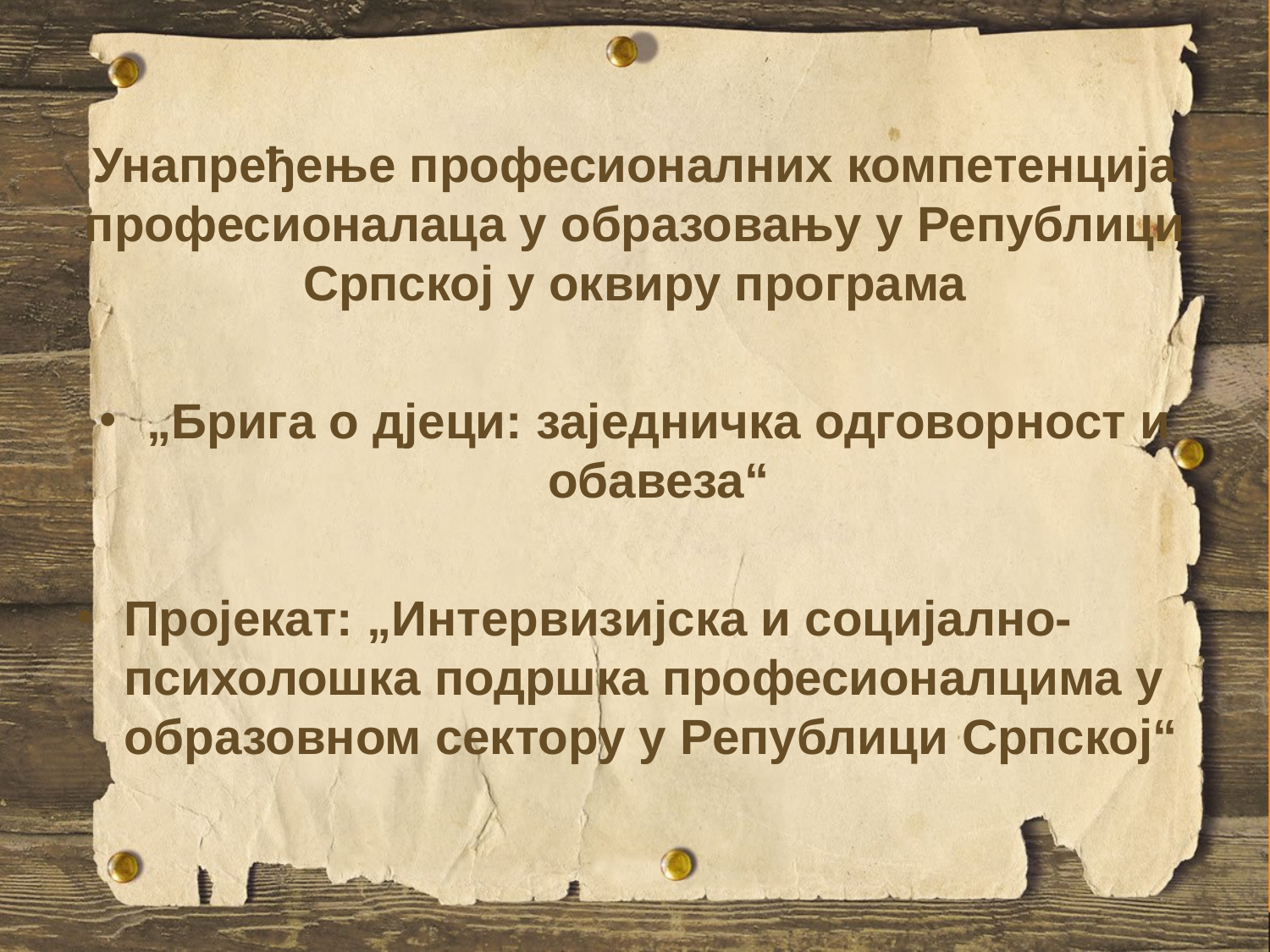

#
Унапређење професионалних компетенција професионалаца у образовању у Републици Српској у оквиру програма

„Брига о дјеци: заједничка одговорност и обавеза“

Пројекат: „Интервизијска и социјално-психолошка подршка професионалцима у образовном сектору у Републици Српској“